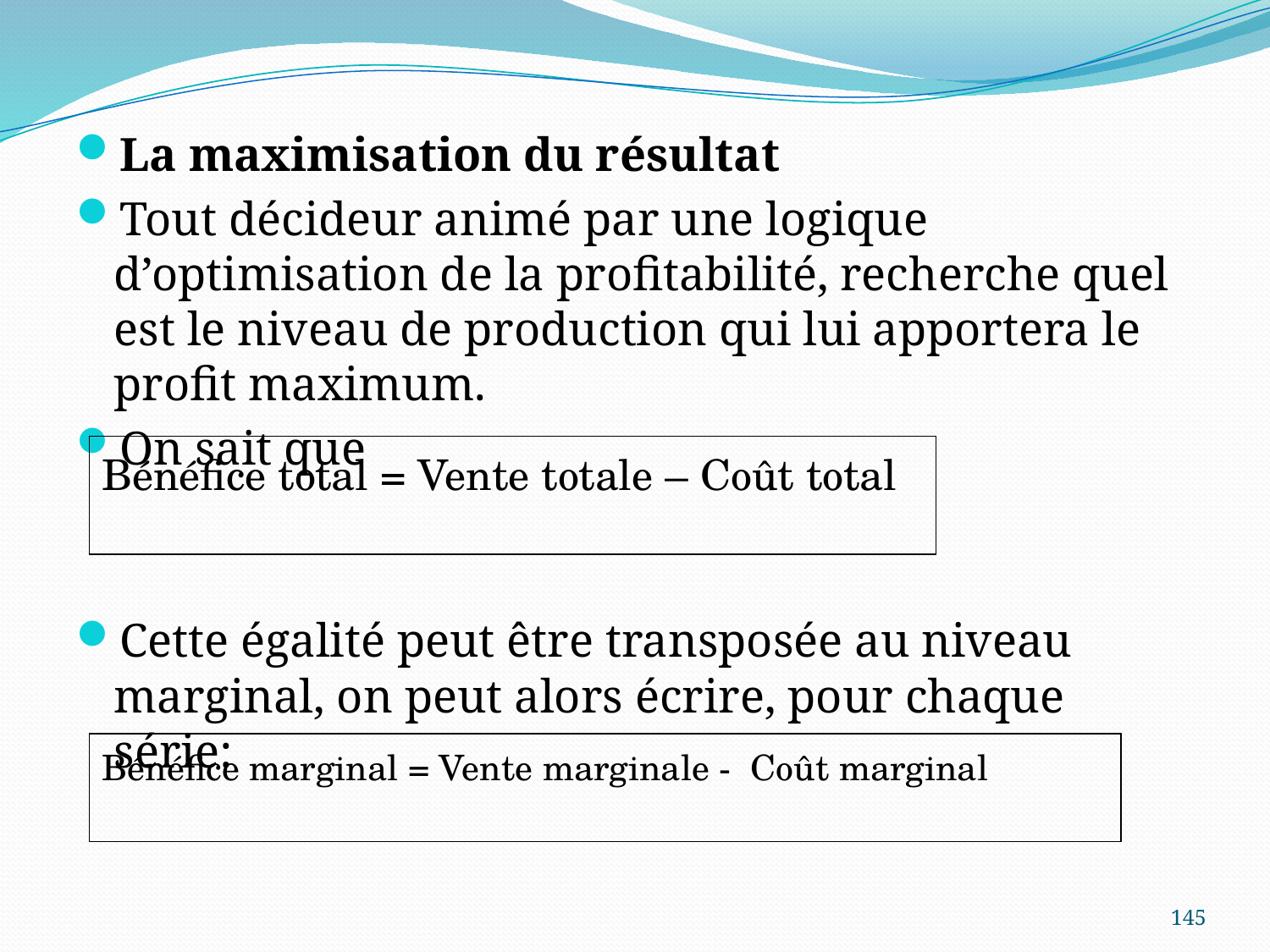

#
La maximisation du résultat
Tout décideur animé par une logique d’optimisation de la profitabilité, recherche quel est le niveau de production qui lui apportera le profit maximum.
On sait que

Cette égalité peut être transposée au niveau marginal, on peut alors écrire, pour chaque série:

| Bénéfice total = Vente totale – Coût total |
| --- |
| Bénéfice marginal = Vente marginale - Coût marginal |
| --- |
145